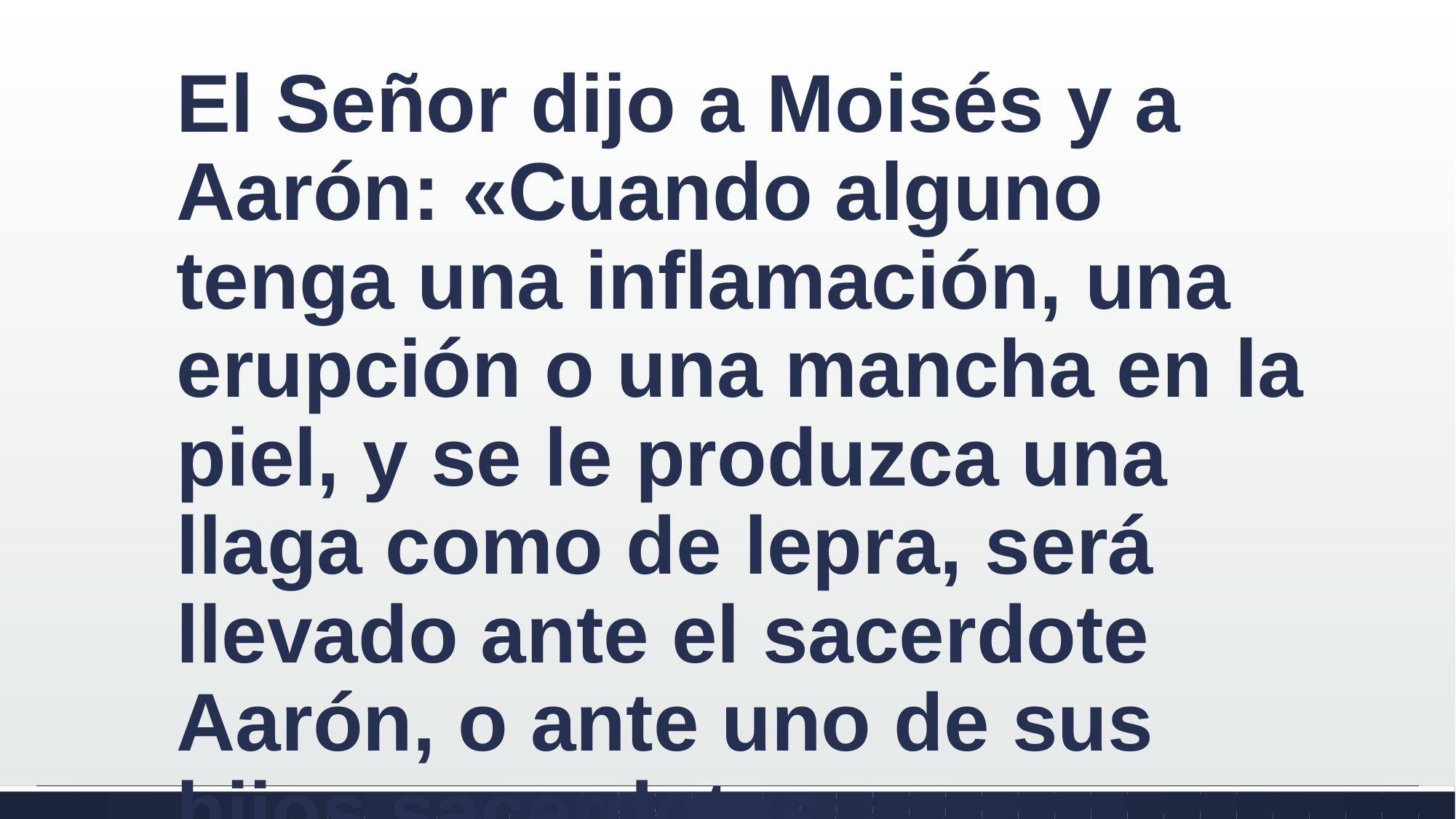

#
El Señor dijo a Moisés y a Aarón: «Cuando alguno tenga una inflamación, una erupción o una mancha en la piel, y se le produzca una llaga como de lepra, será llevado ante el sacerdote Aarón, o ante uno de sus hijos sacerdotes.